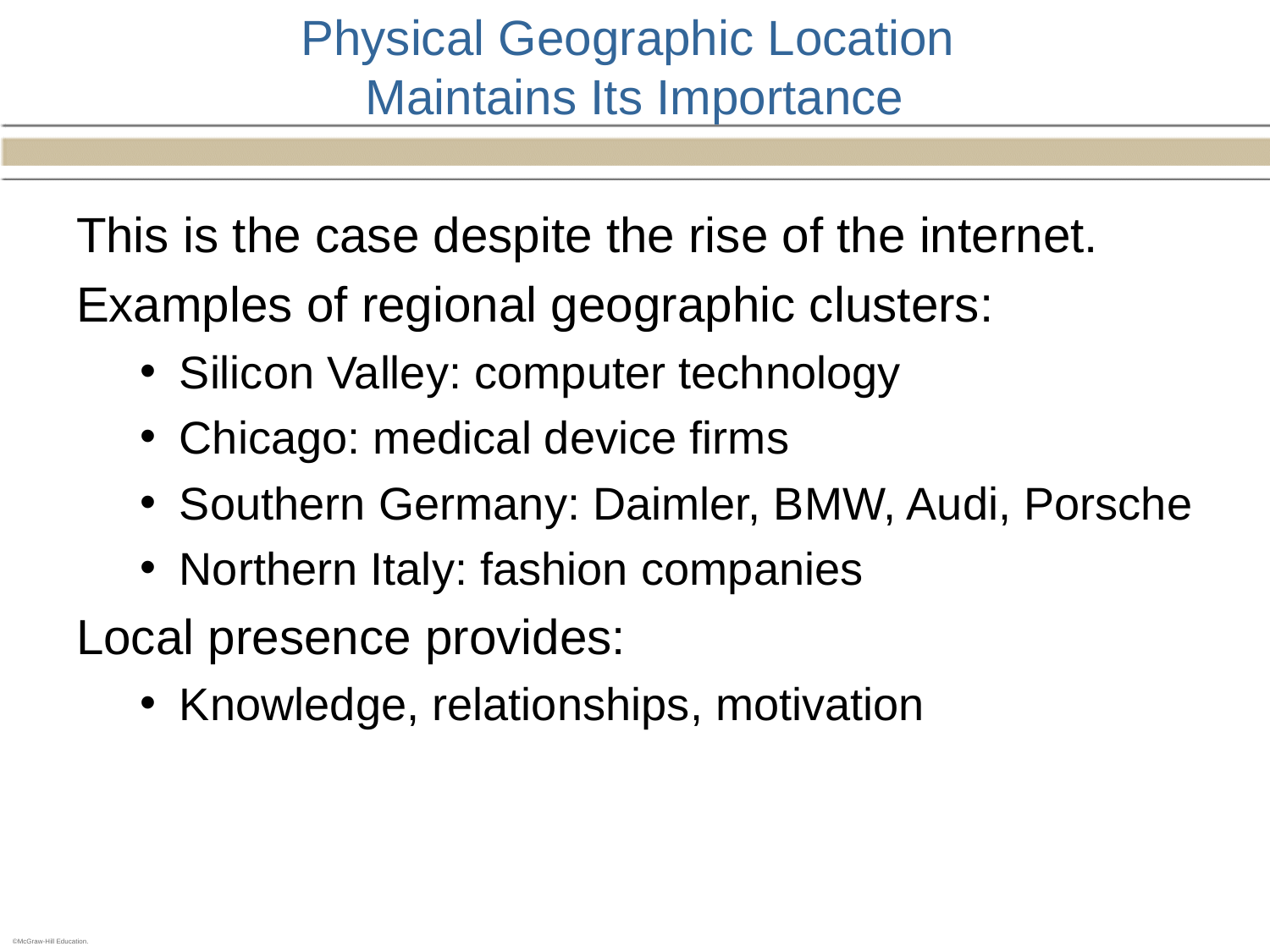

# Physical Geographic Location Maintains Its Importance
This is the case despite the rise of the internet.
Examples of regional geographic clusters:
Silicon Valley: computer technology
Chicago: medical device firms
Southern Germany: Daimler, BMW, Audi, Porsche
Northern Italy: fashion companies
Local presence provides:
Knowledge, relationships, motivation